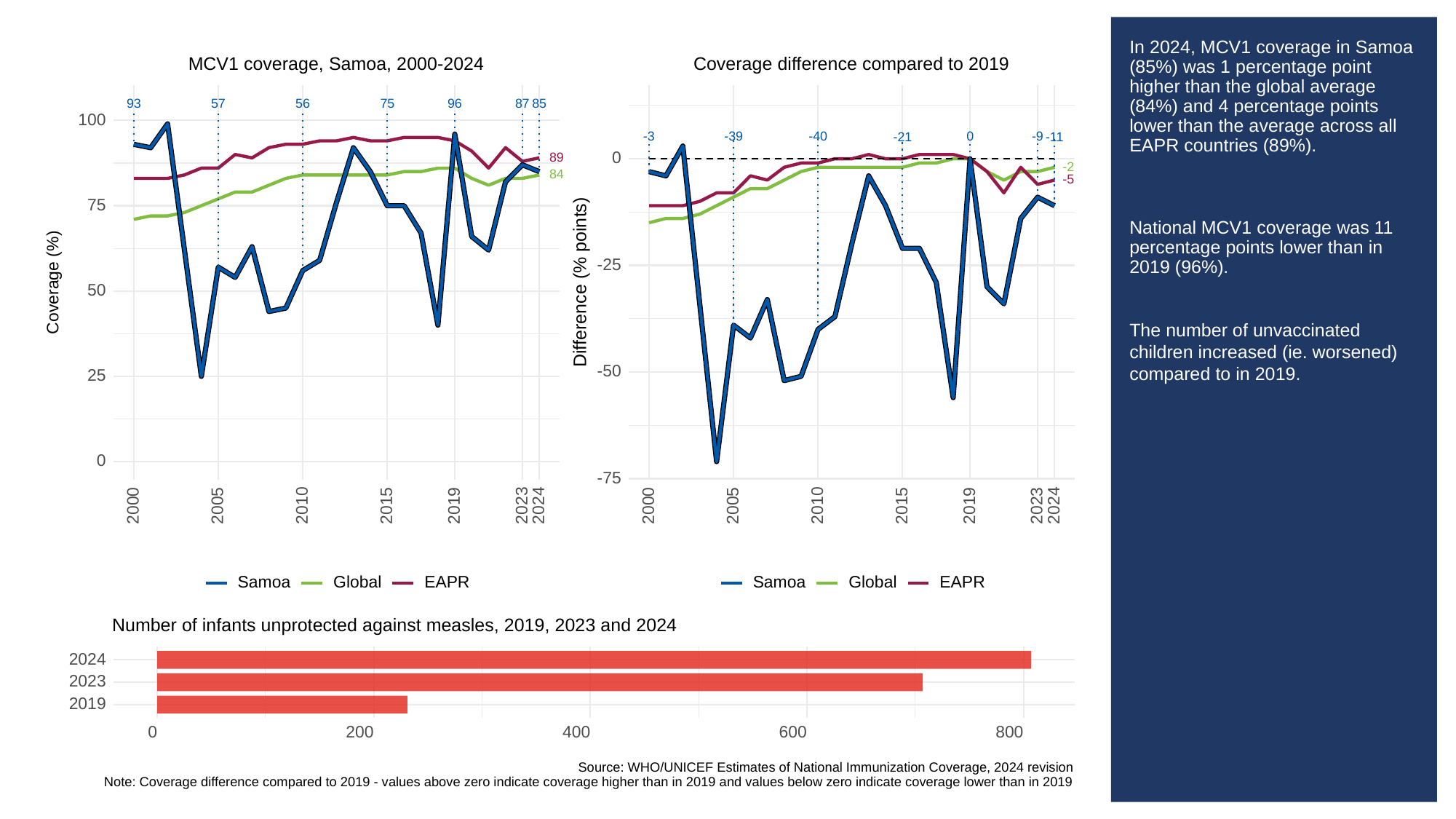

# In 2024, MCV1 coverage in Samoa (85%) was 1 percentage point higher than the global average (84%) and 4 percentage points lower than the average across all EAPR countries (89%).

National MCV1 coverage was 11 percentage points lower than in 2019 (96%).

The number of unvaccinated children increased (ie. worsened) compared to in 2019.

MCV1 coverage, Samoa, 2000-2024
Coverage difference compared to 2019

93
56
96
87
85
57
75

100

-3
-39
-40
0
-9
-21
-11

0
89

-2

84
-5
75

-25

Difference (% points)
Coverage (%)
50

-50
25

0

-75

2023
2023
2000
2005
2010
2015
2019
2024
2000
2005
2010
2015
2019
2024
Samoa
Global
Samoa
Global
EAPR
EAPR

Number of infants unprotected against measles, 2019, 2023 and 2024

2024

2023

2019

0
200
400
600
800
Source: WHO/UNICEF Estimates of National Immunization Coverage, 2024 revision
Note: Coverage difference compared to 2019 - values above zero indicate coverage higher than in 2019 and values below zero indicate coverage lower than in 2019